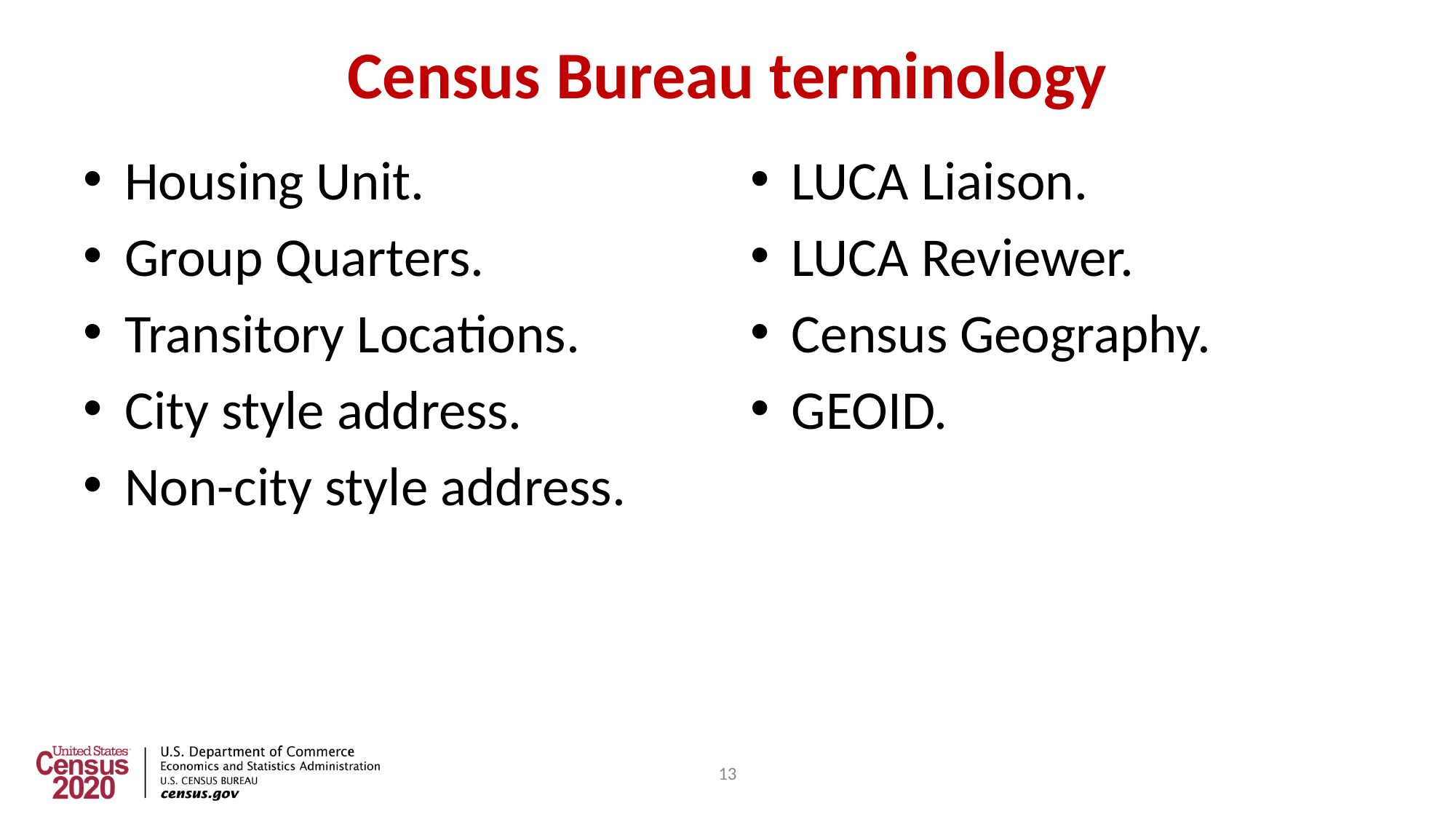

# Census Bureau terminology
Housing Unit.
Group Quarters.
Transitory Locations.
City style address.
Non-city style address.

LUCA Liaison.
LUCA Reviewer.
Census Geography.
GEOID.

13